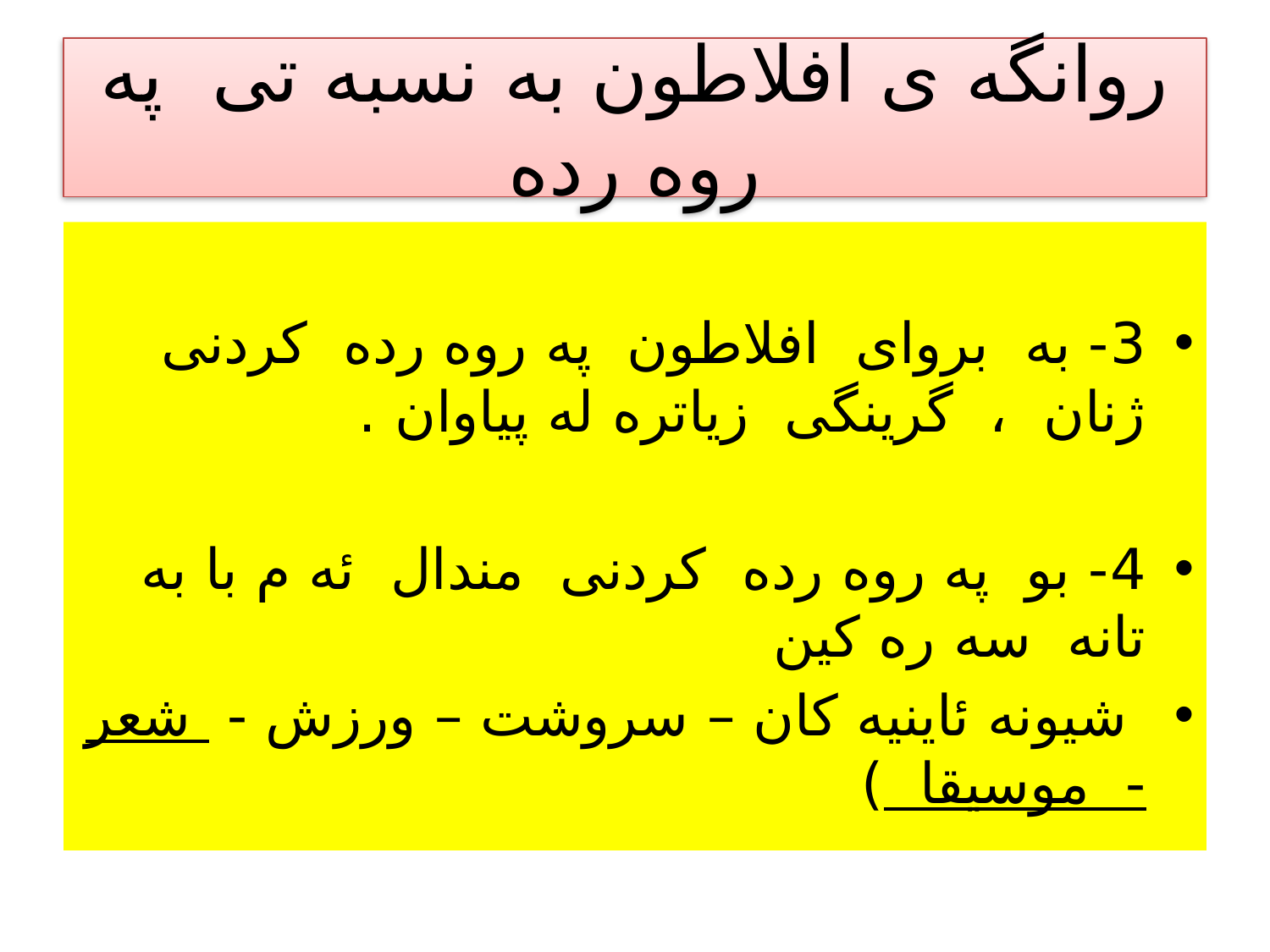

# روانگه ی افلاطون به نسبه تی  په روه رده

3- به  بروای  افلاطون  په روه رده  کردنی  ژنان  ،  گرینگی  زیاتره له پیاوان .

4- بو  په روه رده  کردنی  مندال  ئه م با به تانه  سه ره کین
 شیونه ئاینیه کان – سروشت – ورزش -  شعر -  موسیقا  )